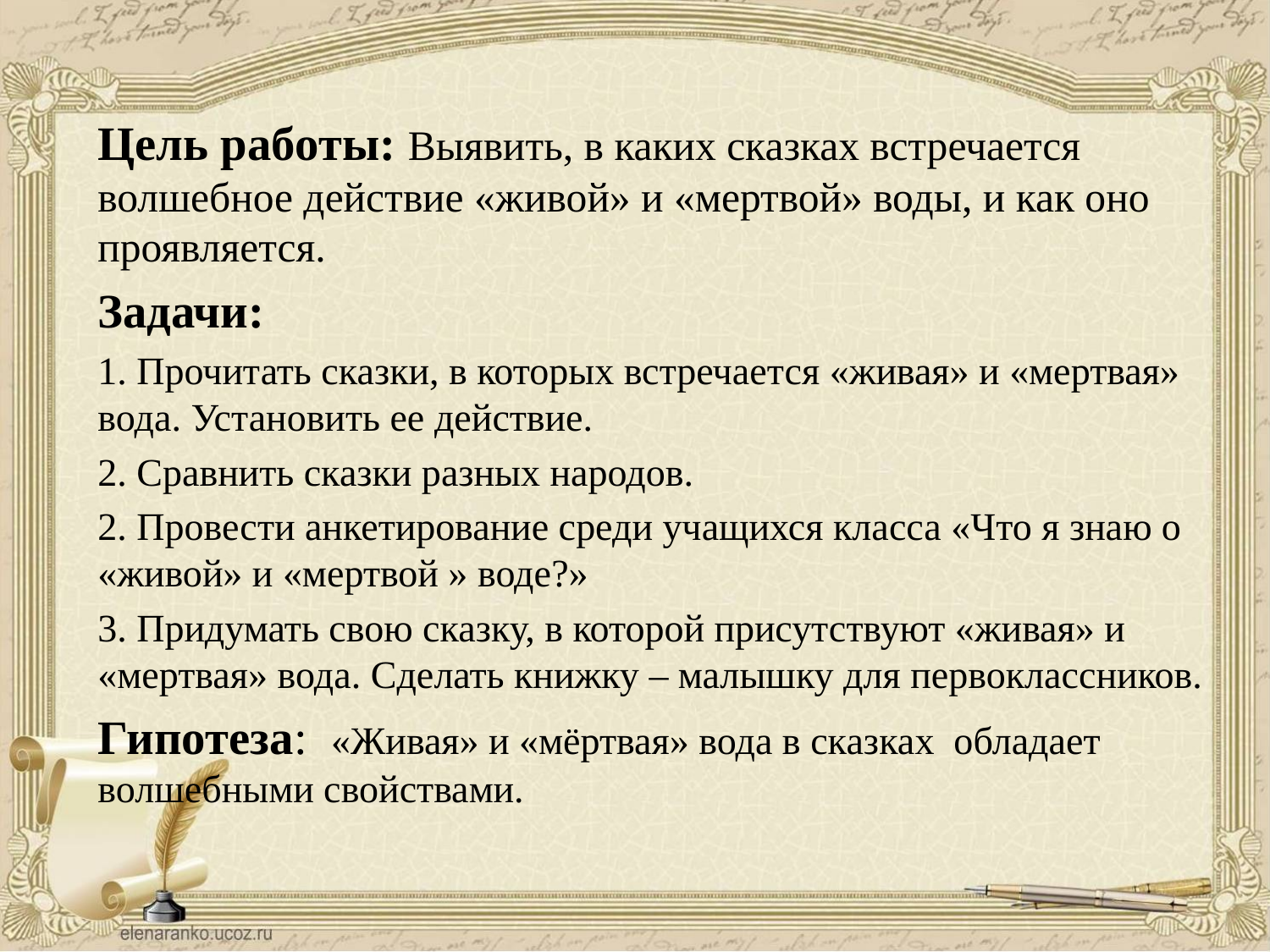

#
Цель работы: Выявить, в каких сказках встречается волшебное действие «живой» и «мертвой» воды, и как оно проявляется.
Задачи:
1. Прочитать сказки, в которых встречается «живая» и «мертвая» вода. Установить ее действие.
2. Сравнить сказки разных народов.
2. Провести анкетирование среди учащихся класса «Что я знаю о «живой» и «мертвой » воде?»
3. Придумать свою сказку, в которой присутствуют «живая» и «мертвая» вода. Сделать книжку – малышку для первоклассников.
Гипотеза:  «Живая» и «мёртвая» вода в сказках  обладает волшебными свойствами.